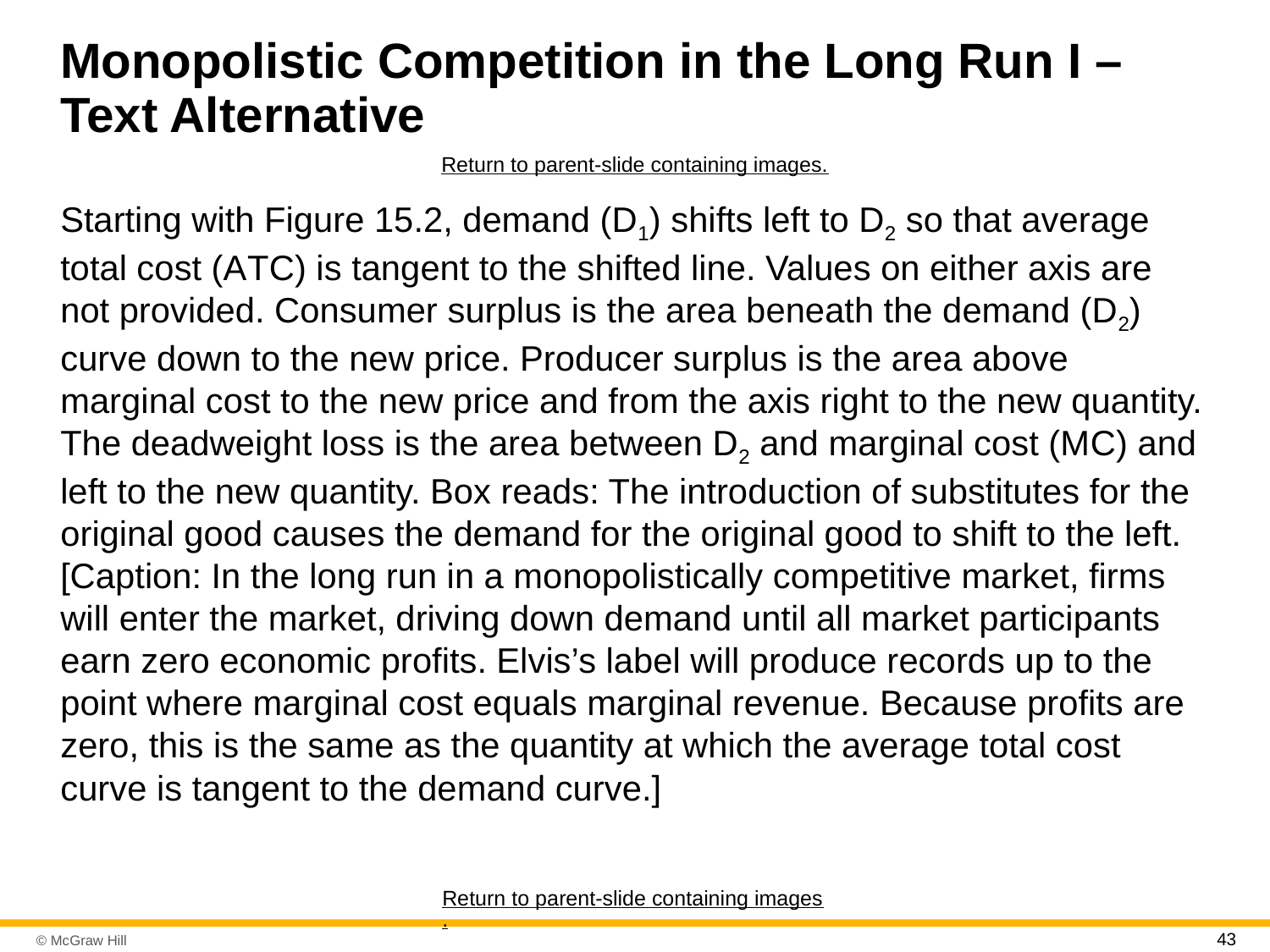

# Monopolistic Competition in the Long Run I – Text Alternative
Return to parent-slide containing images.
Starting with Figure 15.2, demand (D1) shifts left to D2 so that average total cost (A T C) is tangent to the shifted line. Values on either axis are not provided. Consumer surplus is the area beneath the demand (D2) curve down to the new price. Producer surplus is the area above marginal cost to the new price and from the axis right to the new quantity. The deadweight loss is the area between D2 and marginal cost (M C) and left to the new quantity. Box reads: The introduction of substitutes for the original good causes the demand for the original good to shift to the left. [Caption: In the long run in a monopolistically competitive market, firms will enter the market, driving down demand until all market participants earn zero economic profits. Elvis’s label will produce records up to the point where marginal cost equals marginal revenue. Because profits are zero, this is the same as the quantity at which the average total cost curve is tangent to the demand curve.]
Return to parent-slide containing images.